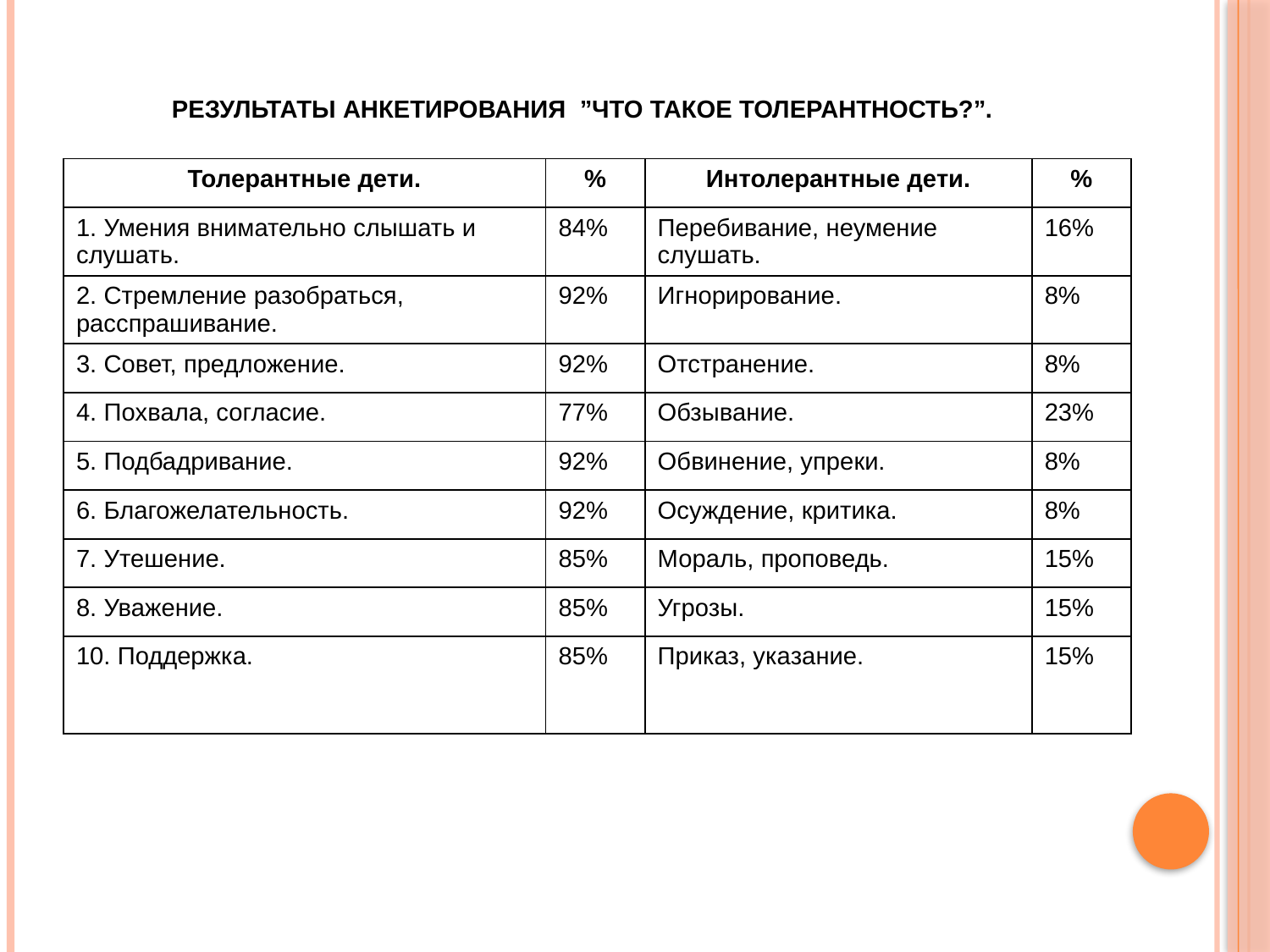

# Результаты анкетирования  ”Что такое толерантность?”.
| Толерантные дети. | % | Интолерантные дети. | % |
| --- | --- | --- | --- |
| 1. Умения внимательно слышать и слушать. | 84% | Перебивание, неумение слушать. | 16% |
| 2. Стремление разобраться, расспрашивание. | 92% | Игнорирование. | 8% |
| 3. Совет, предложение. | 92% | Отстранение. | 8% |
| 4. Похвала, согласие. | 77% | Обзывание. | 23% |
| 5. Подбадривание. | 92% | Обвинение, упреки. | 8% |
| 6. Благожелательность. | 92% | Осуждение, критика. | 8% |
| 7. Утешение. | 85% | Мораль, проповедь. | 15% |
| 8. Уважение. | 85% | Угрозы. | 15% |
| 10. Поддержка. | 85% | Приказ, указание. | 15% |